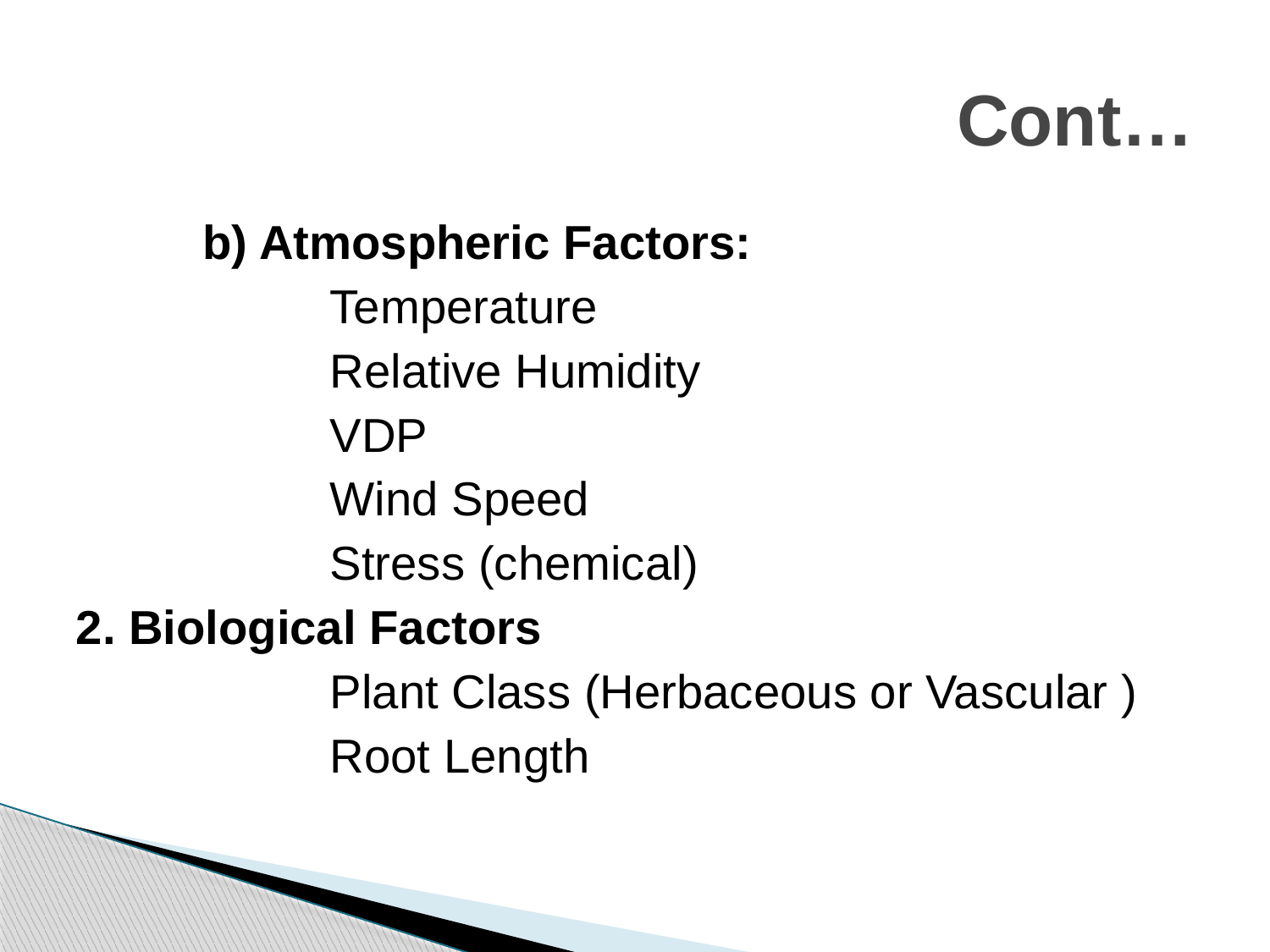

# Cont…
	b) Atmospheric Factors:
		Temperature
		Relative Humidity
		VDP
		Wind Speed
		Stress (chemical)
2. Biological Factors
		Plant Class (Herbaceous or Vascular )
		Root Length